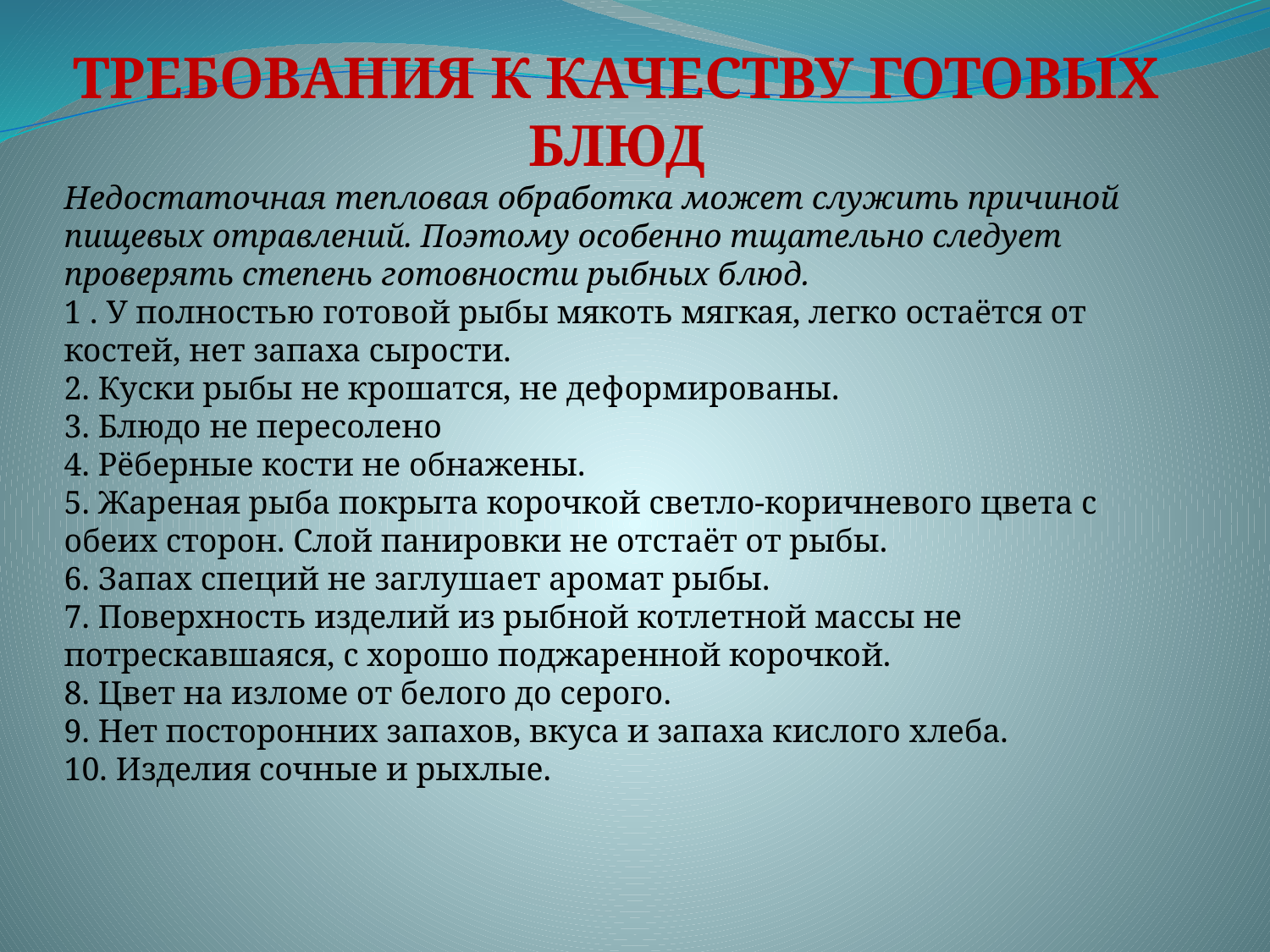

ТРЕБОВАНИЯ К КАЧЕСТВУ ГОТОВЫХ БЛЮД
Недостаточная тепловая обработка может служить причиной пищевых отравлений. Поэтому особенно тщательно следует проверять степень готовности рыбных блюд.
1 . У полностью готовой рыбы мякоть мягкая, легко остаётся от костей, нет запаха сырости.
2. Куски рыбы не крошатся, не деформированы.
3. Блюдо не пересолено
4. Рёберные кости не обнажены.
5. Жареная рыба покрыта корочкой светло-коричневого цвета с обеих сторон. Слой панировки не отстаёт от рыбы.
6. Запах специй не заглушает аромат рыбы.
7. Поверхность изделий из рыбной котлетной массы не потрескавшаяся, с хорошо поджаренной корочкой.
8. Цвет на изломе от белого до серого.
9. Нет посторонних запахов, вкуса и запаха кислого хлеба.
10. Изделия сочные и рыхлые.